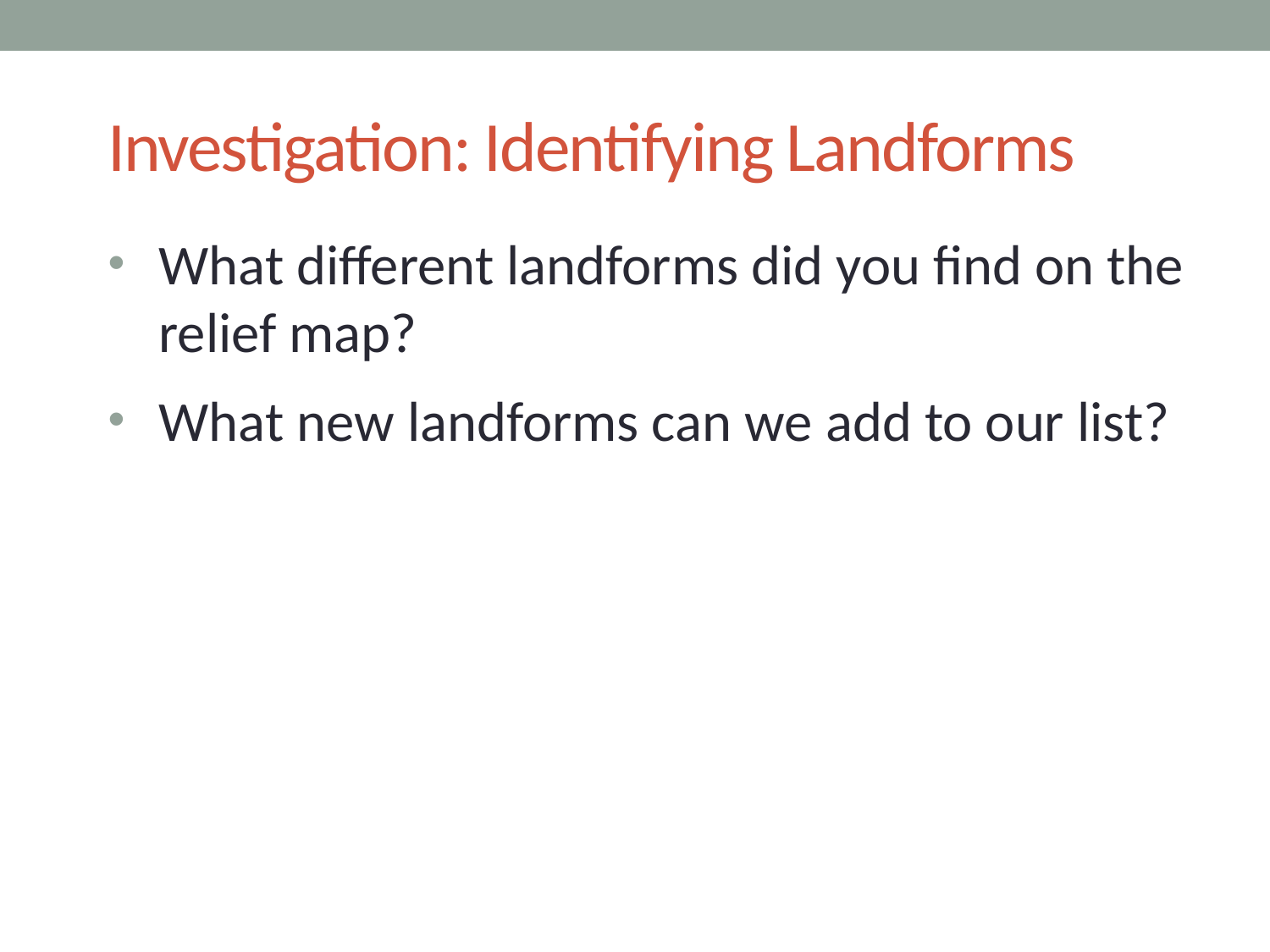

# Investigation: Identifying Landforms
What different landforms did you find on the relief map?
What new landforms can we add to our list?